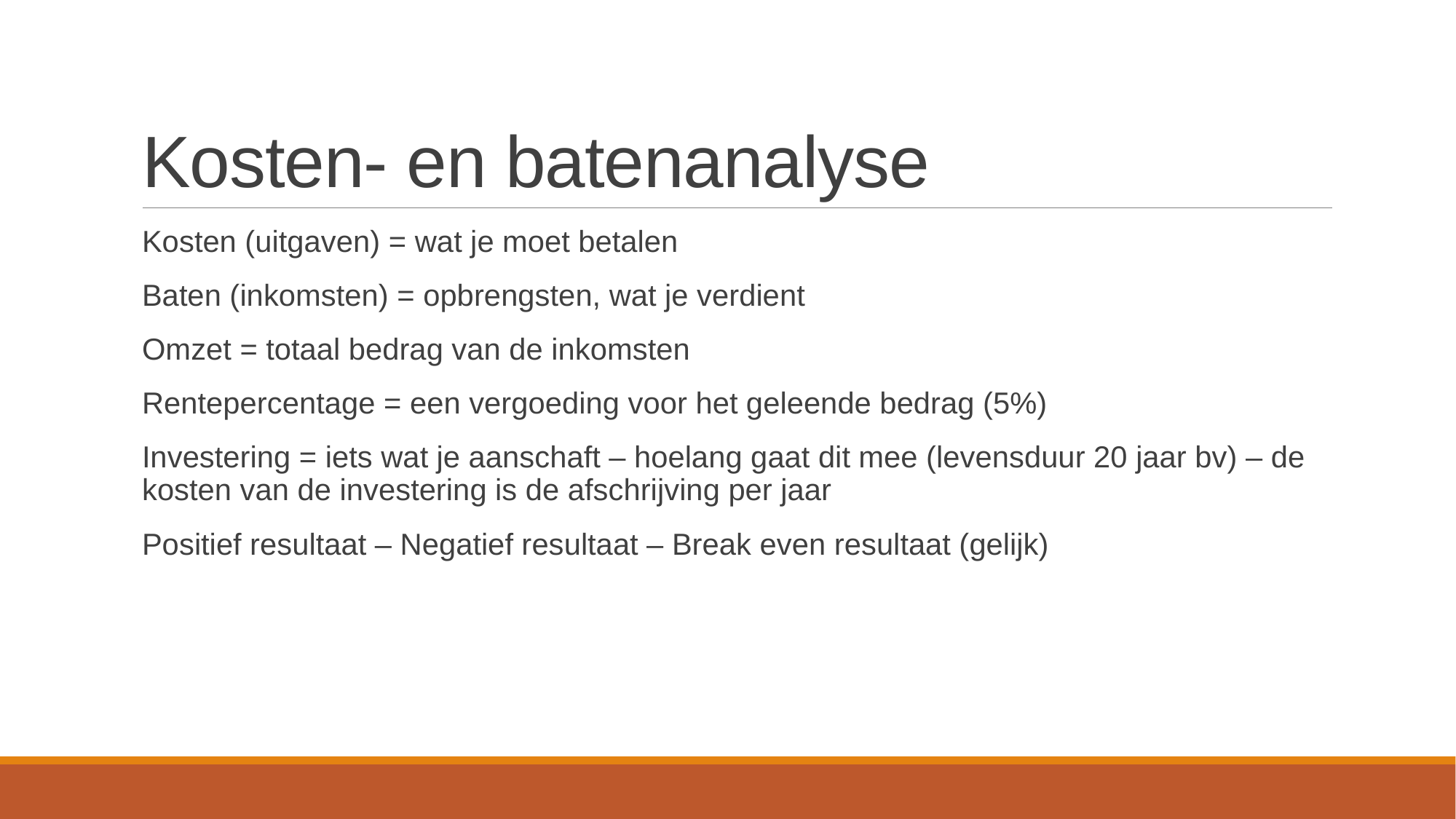

# Kosten- en batenanalyse
Kosten (uitgaven) = wat je moet betalen
Baten (inkomsten) = opbrengsten, wat je verdient
Omzet = totaal bedrag van de inkomsten
Rentepercentage = een vergoeding voor het geleende bedrag (5%)
Investering = iets wat je aanschaft – hoelang gaat dit mee (levensduur 20 jaar bv) – de kosten van de investering is de afschrijving per jaar
Positief resultaat – Negatief resultaat – Break even resultaat (gelijk)